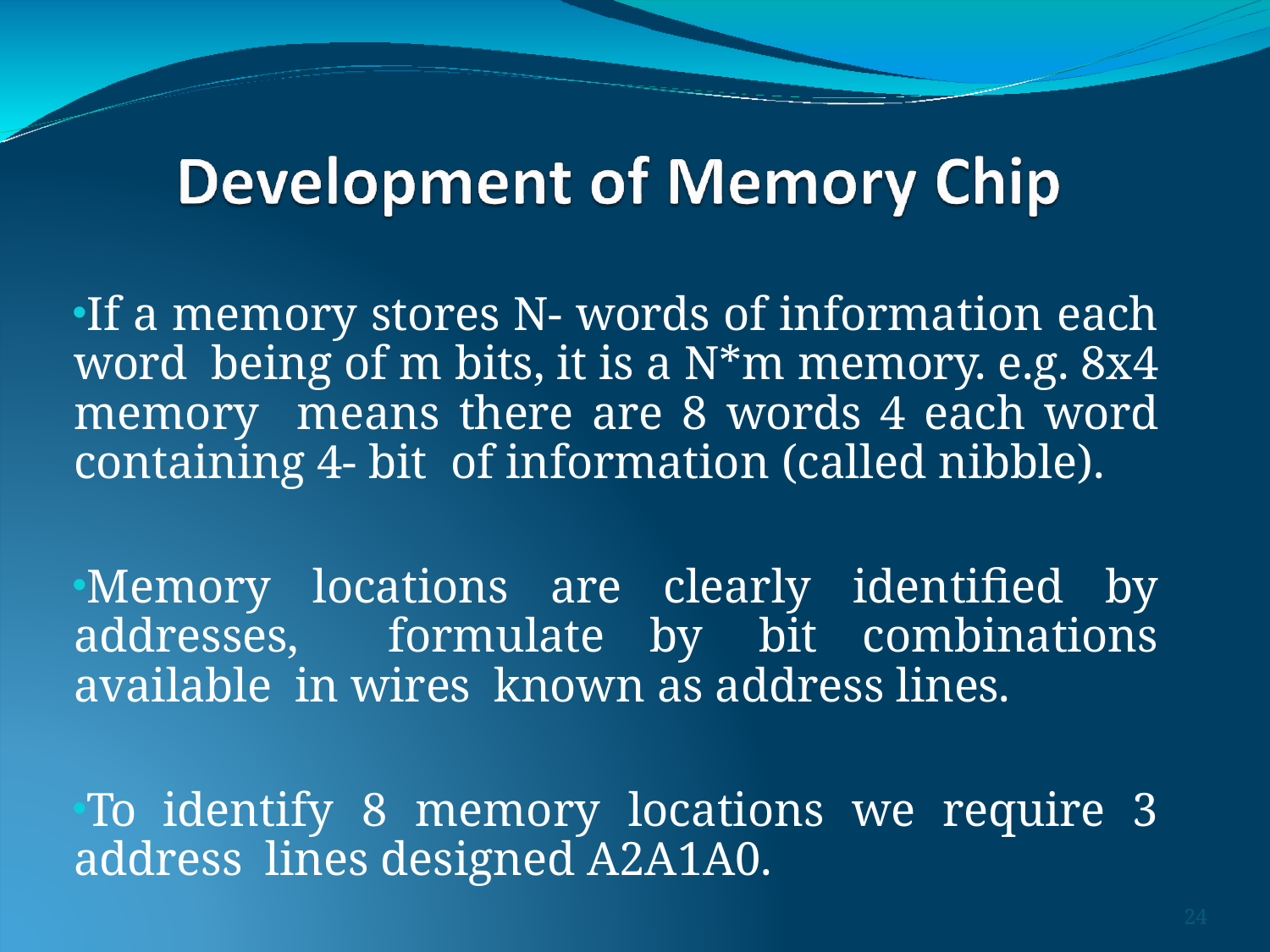

If a memory stores N- words of information each word  being of m bits, it is a N*m memory. e.g. 8x4 memory  means there are 8 words 4 each word containing 4- bit  of information (called nibble).

Memory locations are clearly identified by addresses,  formulate by bit combinations available  in wires  known as address lines.

To identify 8 memory locations we require 3 address  lines designed A2A1A0.
24